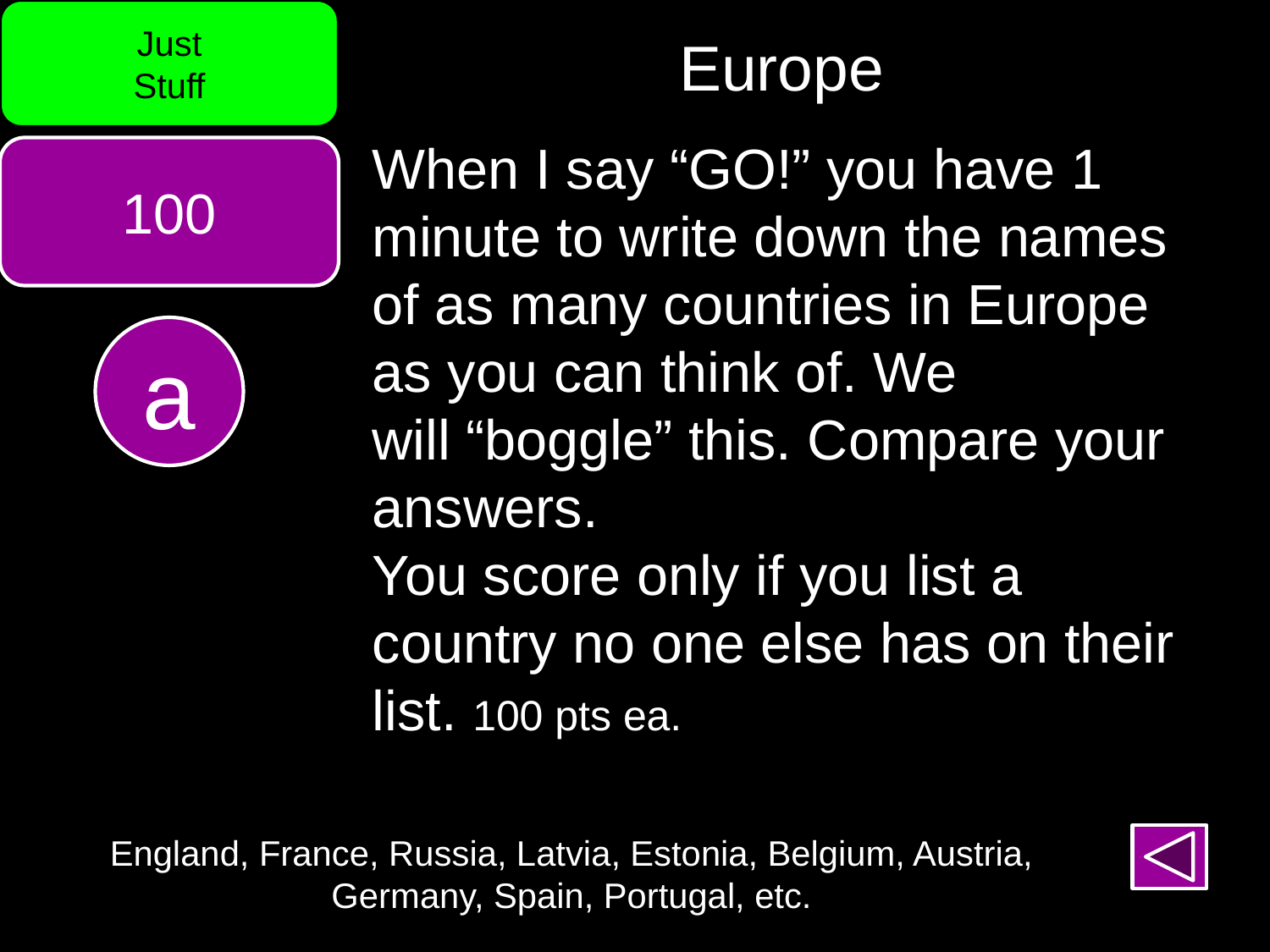

Just
Stuff
Europe
When I say “GO!” you have 1 minute to write down the names of as many countries in Europe as you can think of. We
will “boggle” this. Compare your answers.
You score only if you list a country no one else has on their list. 100 pts ea.
100
a
England, France, Russia, Latvia, Estonia, Belgium, Austria, Germany, Spain, Portugal, etc.